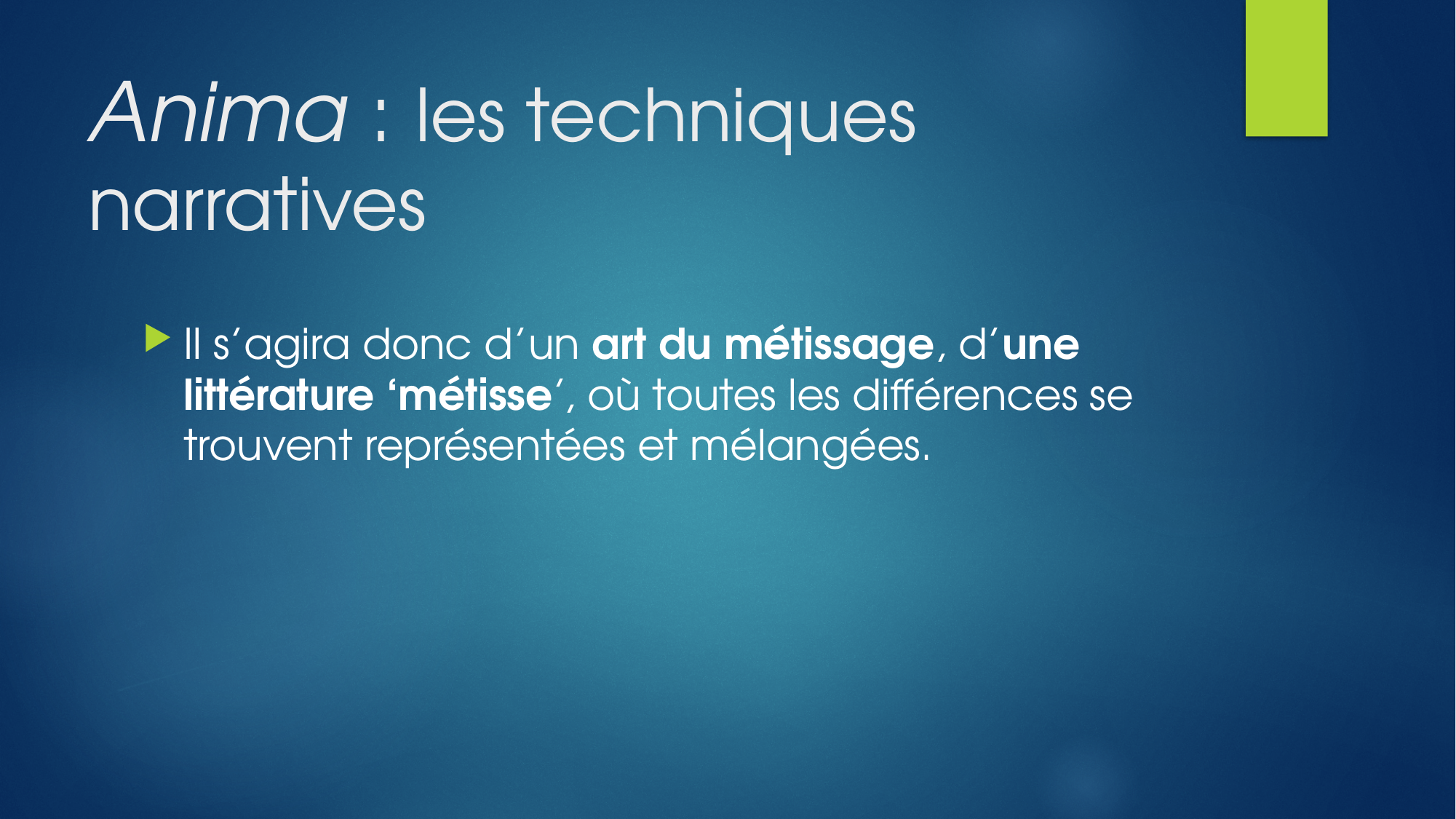

# Anima : les techniques narratives

Il s’agira donc d’un art du métissage, d’une littérature ‘métisse’, où toutes les différences se trouvent représentées et mélangées.